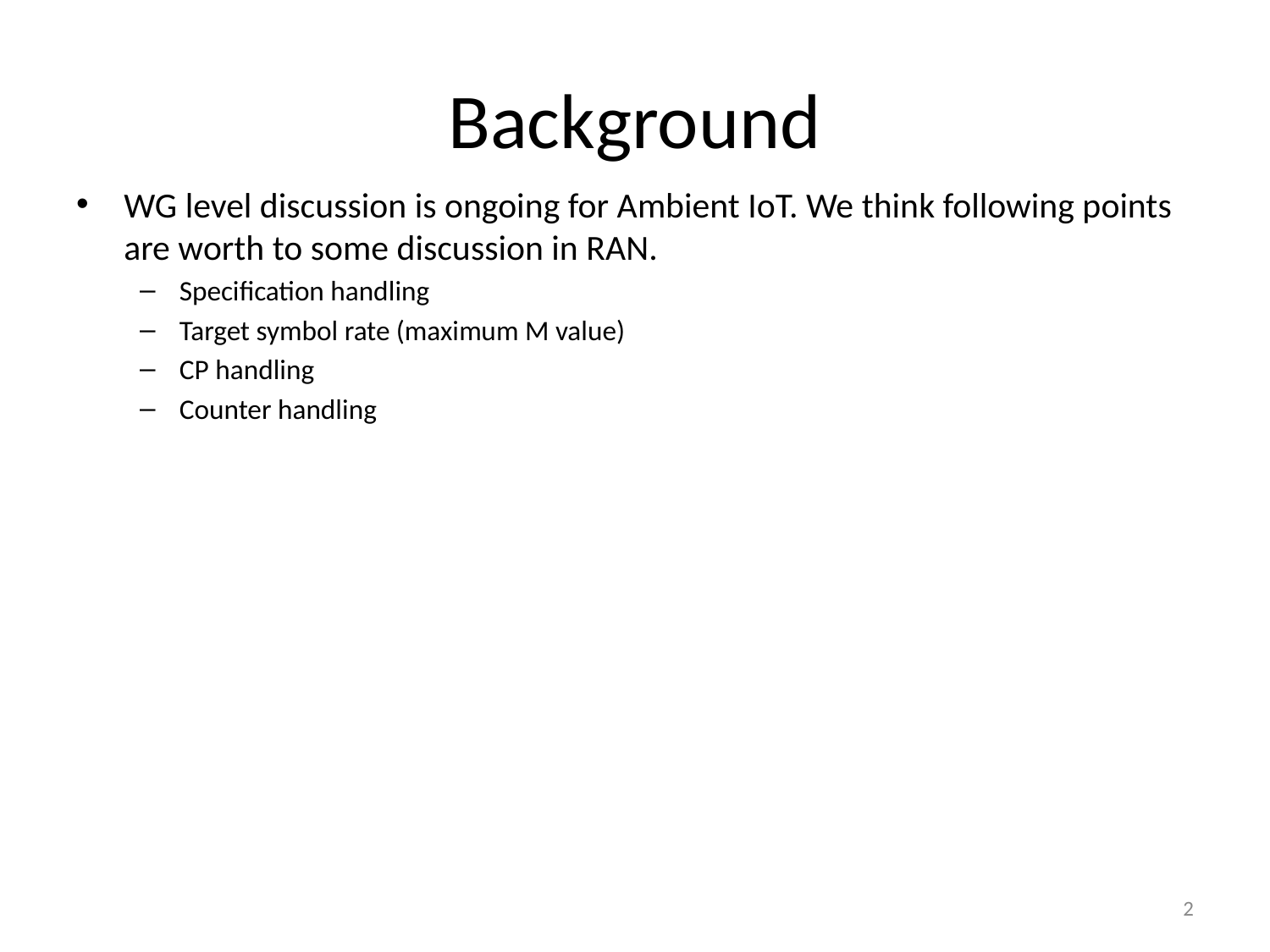

# Background
WG level discussion is ongoing for Ambient IoT. We think following points are worth to some discussion in RAN.
Specification handling
Target symbol rate (maximum M value)
CP handling
Counter handling
2